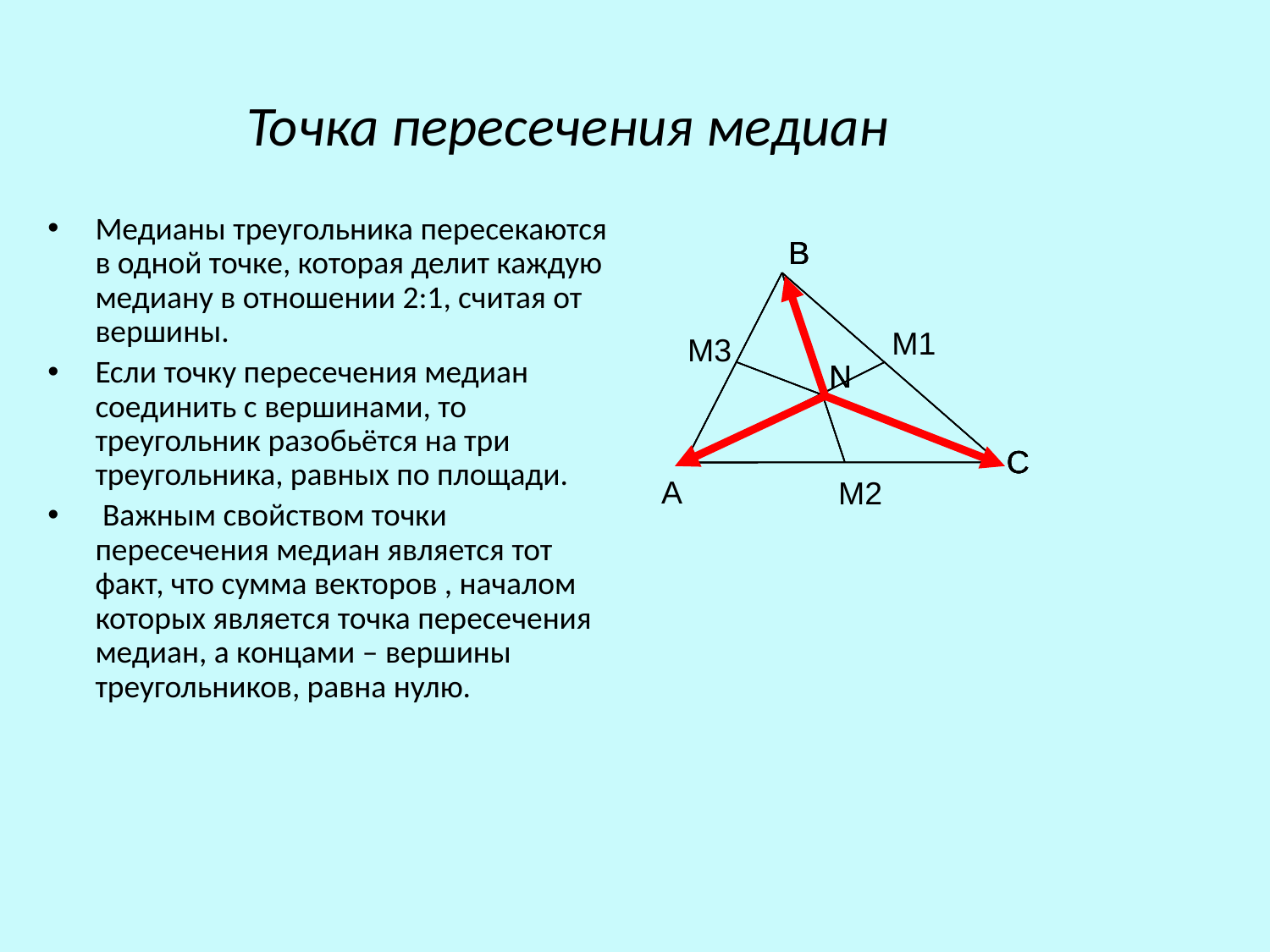

# Точка пересечения медиан
Медианы треугольника пересекаются в одной точке, которая делит каждую медиану в отношении 2:1, считая от вершины.
Если точку пересечения медиан соединить с вершинами, то треугольник разобьётся на три треугольника, равных по площади.
 Важным свойством точки пересечения медиан является тот факт, что сумма векторов , началом которых является точка пересечения медиан, а концами – вершины треугольников, равна нулю.

B

C
N
B

C
N
B

C
N
B

C
А
N
М3
М2

М1